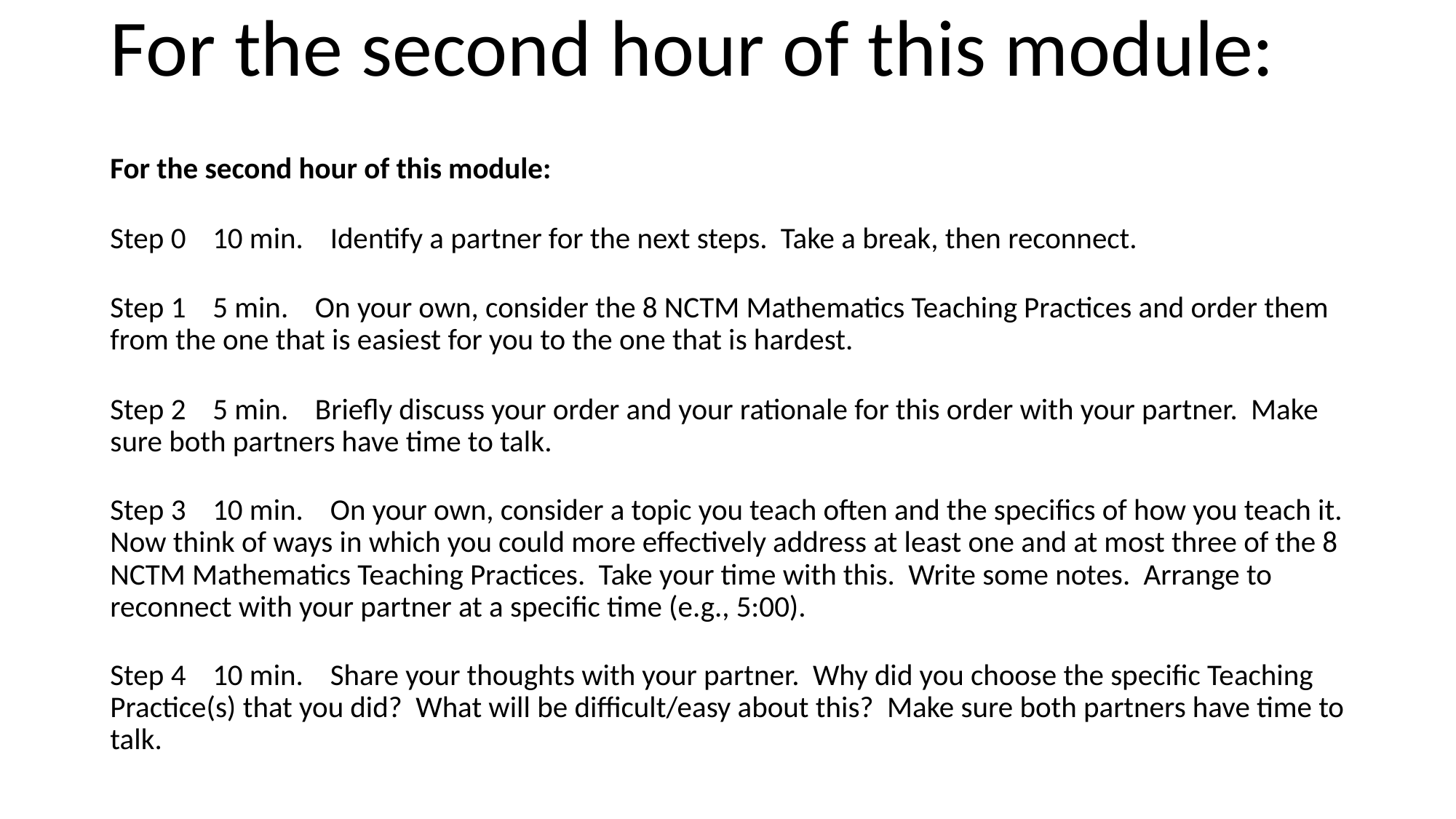

# For the second hour of this module:
For the second hour of this module:

Step 0    10 min.    Identify a partner for the next steps.  Take a break, then reconnect.

Step 1    5 min.    On your own, consider the 8 NCTM Mathematics Teaching Practices and order them from the one that is easiest for you to the one that is hardest.

Step 2    5 min.    Briefly discuss your order and your rationale for this order with your partner.  Make sure both partners have time to talk.

Step 3    10 min.    On your own, consider a topic you teach often and the specifics of how you teach it.  Now think of ways in which you could more effectively address at least one and at most three of the 8 NCTM Mathematics Teaching Practices.  Take your time with this.  Write some notes.  Arrange to reconnect with your partner at a specific time (e.g., 5:00).

Step 4    10 min.    Share your thoughts with your partner.  Why did you choose the specific Teaching Practice(s) that you did?  What will be difficult/easy about this?  Make sure both partners have time to talk.